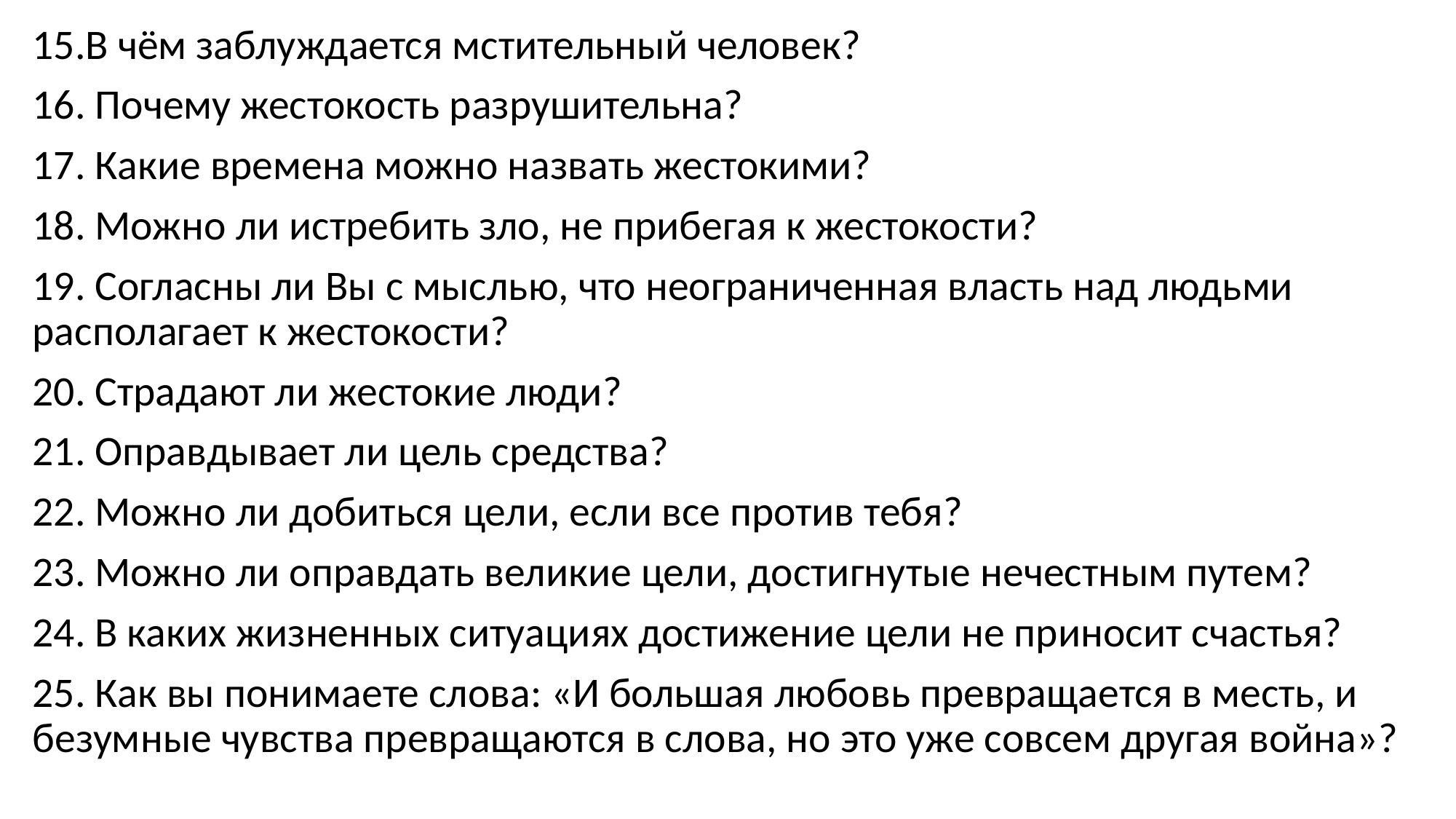

15.В чём заблуждается мстительный человек?
16. Почему жестокость разрушительна?
17. Какие времена можно назвать жестокими?
18. Можно ли истребить зло, не прибегая к жестокости?
19. Согласны ли Вы с мыслью, что неограниченная власть над людьми располагает к жестокости?
20. Страдают ли жестокие люди?
21. Оправдывает ли цель средства?
22. Можно ли добиться цели, если все против тебя?
23. Можно ли оправдать великие цели, достигнутые нечестным путем?
24. В каких жизненных ситуациях достижение цели не приносит счастья?
25. Как вы понимаете слова: «И большая любовь превращается в месть, и безумные чувства превращаются в слова, но это уже совсем другая война»?
#